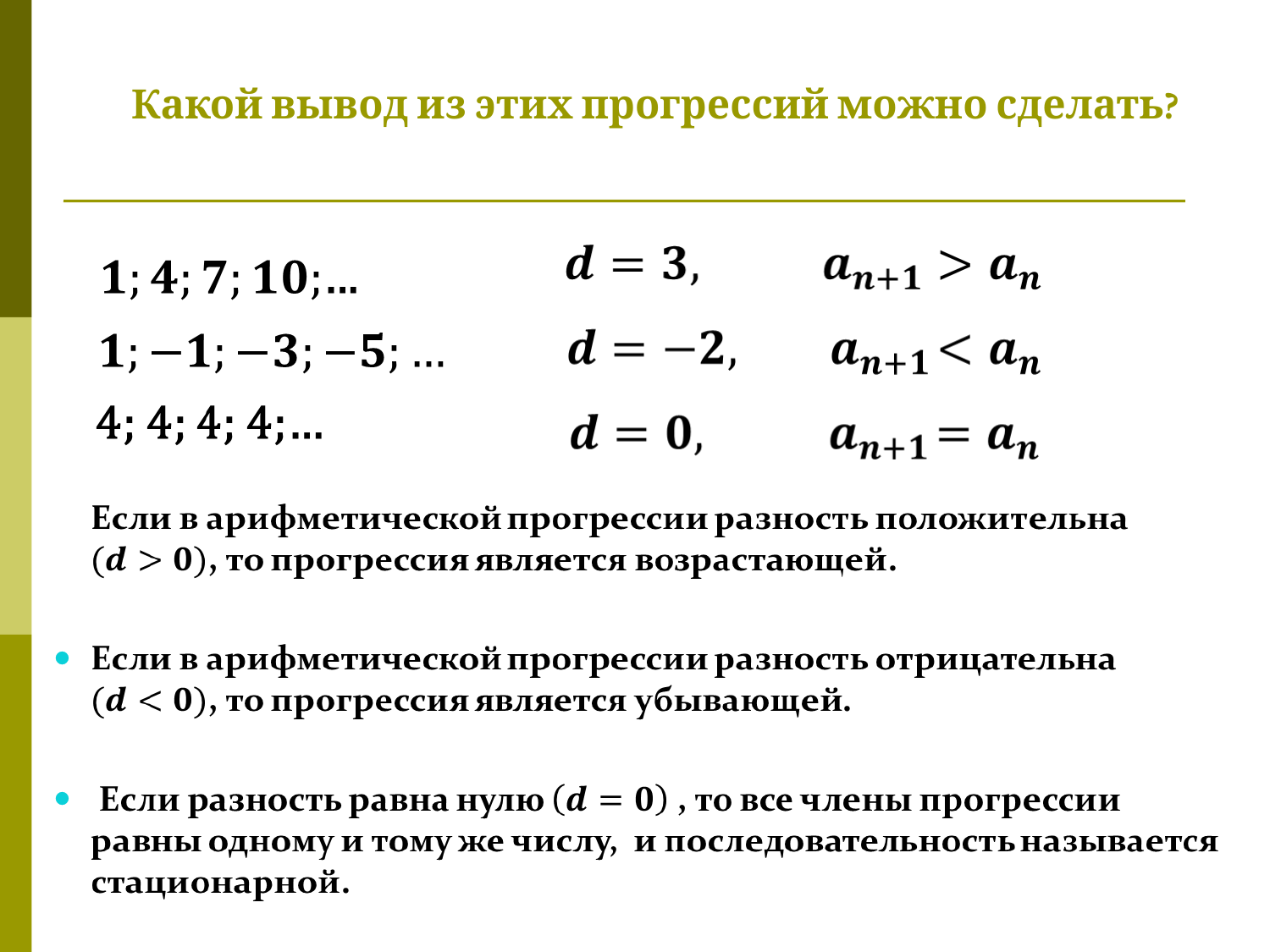

Какой вывод из этих прогрессий можно сделать?